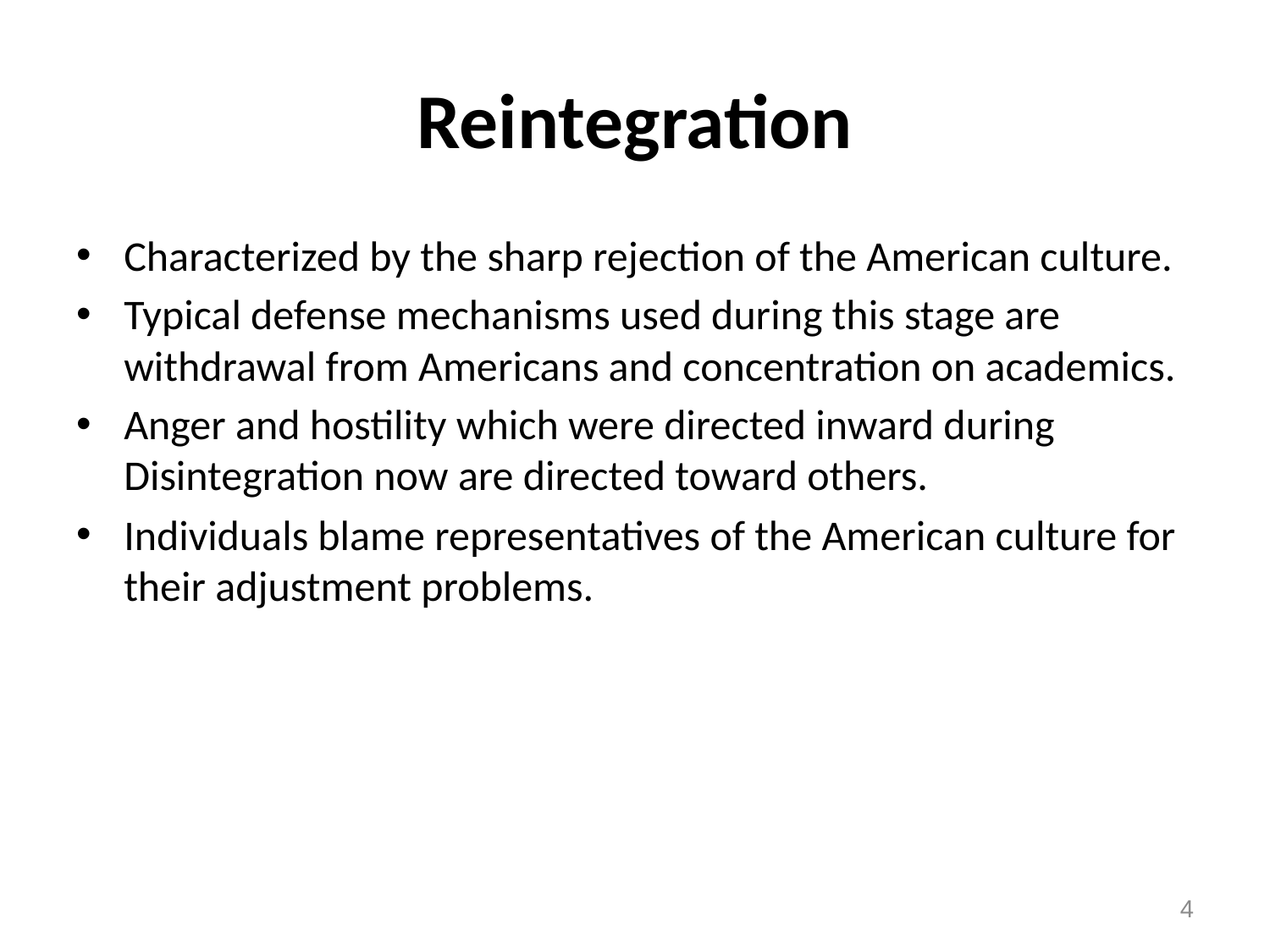

# Reintegration
Characterized by the sharp rejection of the American culture.
Typical defense mechanisms used during this stage are withdrawal from Americans and concentration on academics.
Anger and hostility which were directed inward during Disintegration now are directed toward others.
Individuals blame representatives of the American culture for their adjustment problems.
4